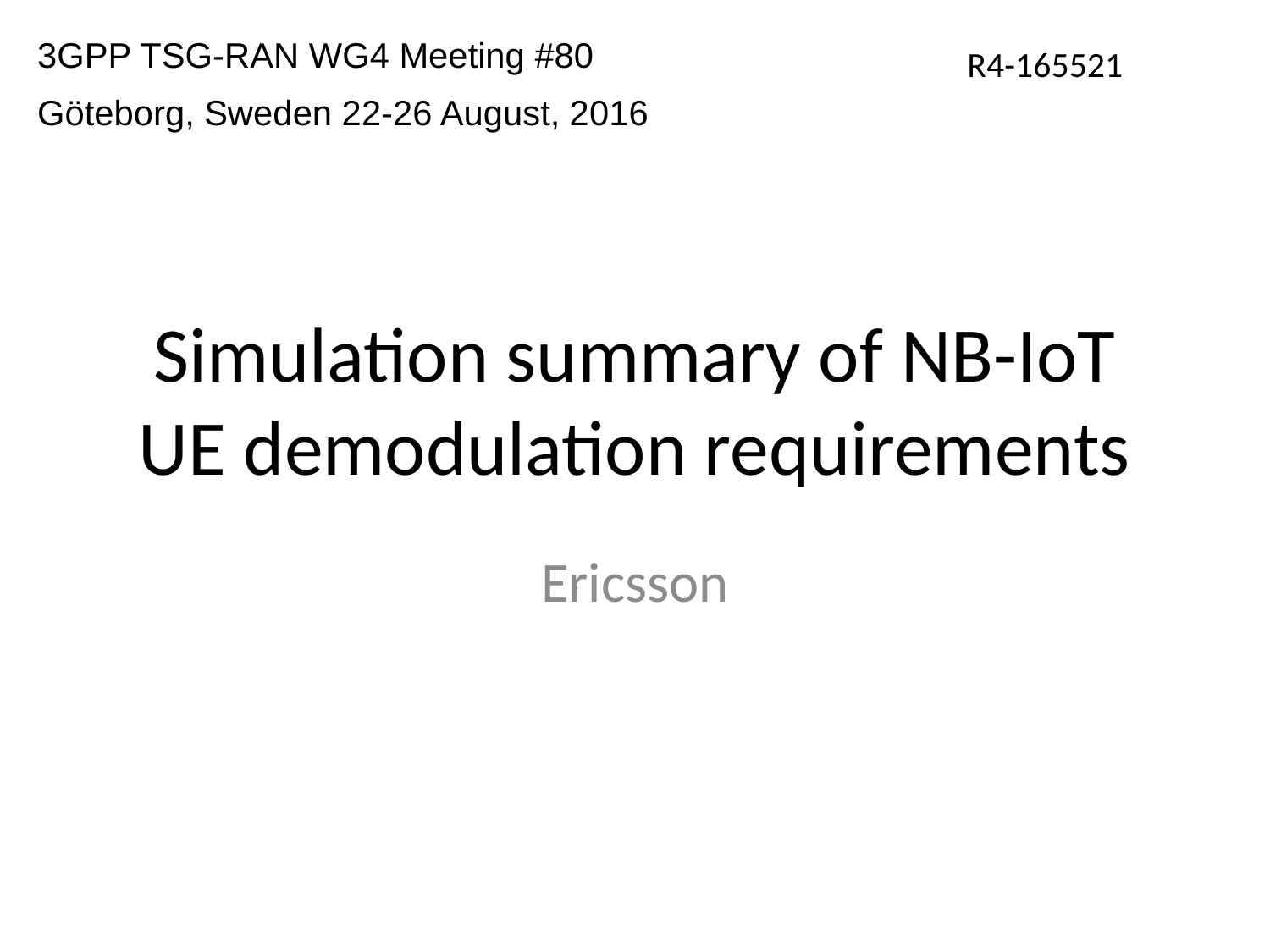

3GPP TSG-RAN WG4 Meeting #80
Göteborg, Sweden 22-26 August, 2016
R4-165521
# Simulation summary of NB-IoT UE demodulation requirements
Ericsson